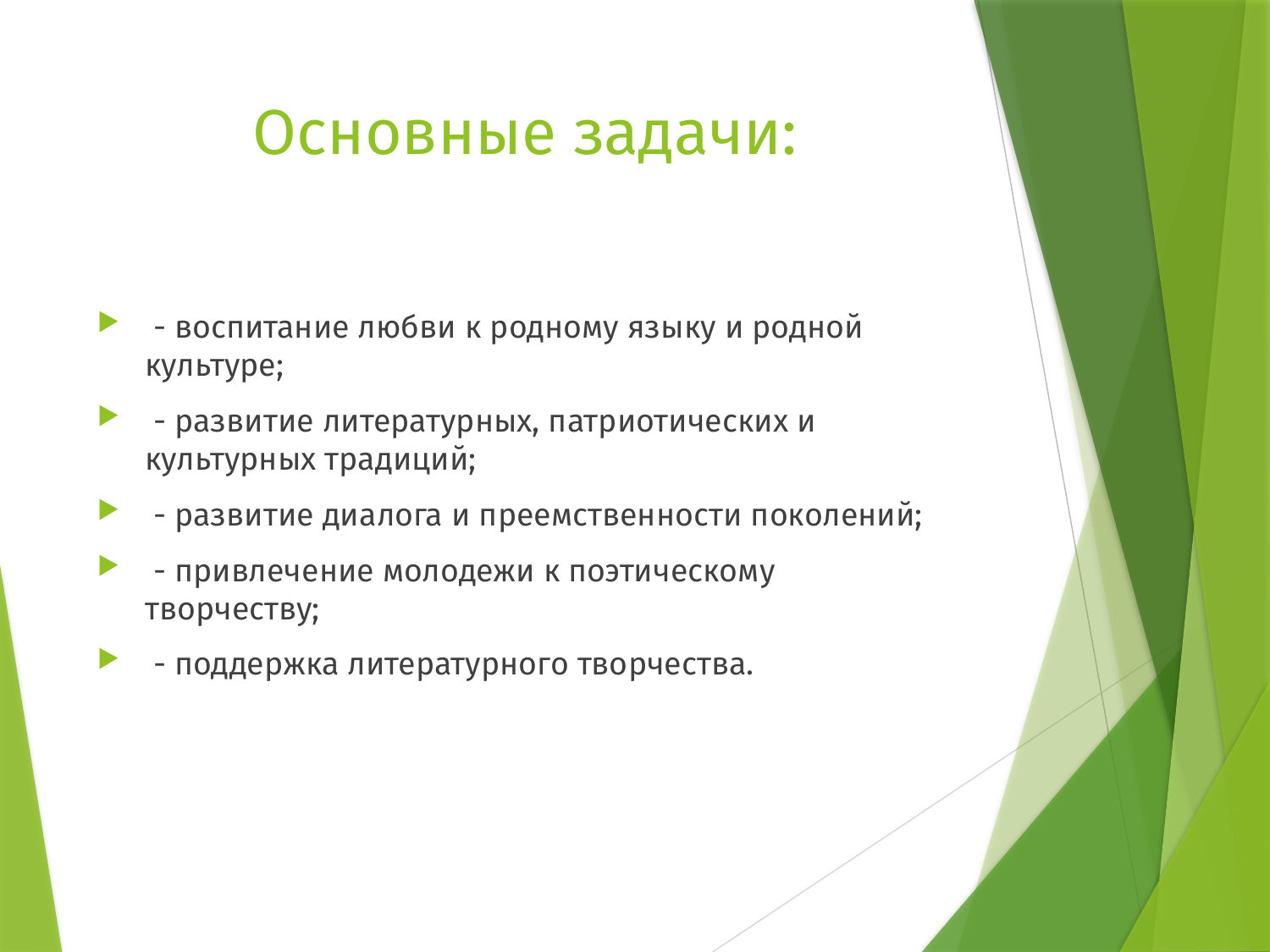

# Основные задачи:
 - воспитание любви к родному языку и родной культуре;
 - развитие литературных, патриотических и культурных традиций;
 - развитие диалога и преемственности поколений;
 - привлечение молодежи к поэтическому творчеству;
 - поддержка литературного творчества.